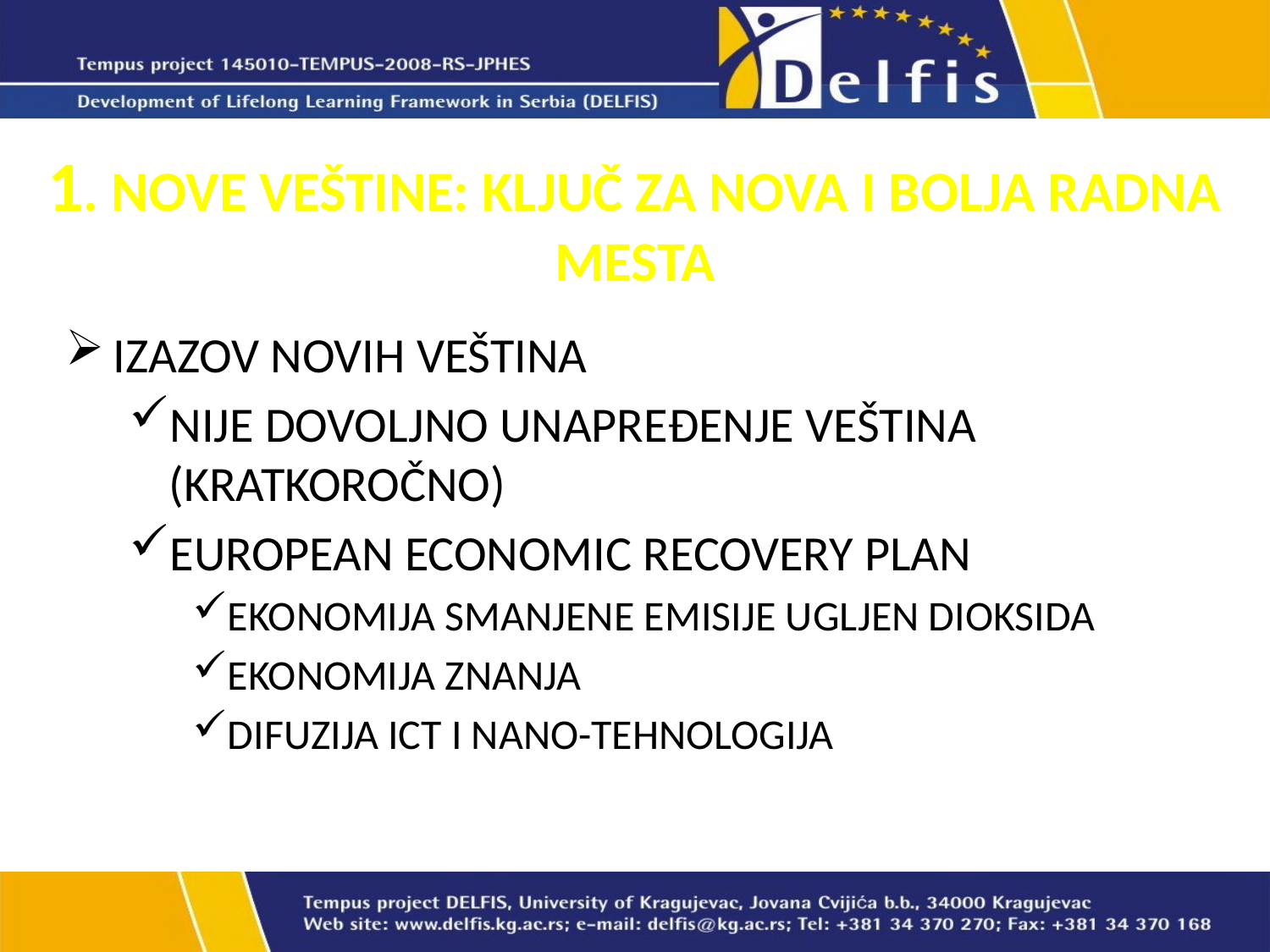

# 1. NOVE VEŠTINE: KLJUČ ZA NOVA I BOLJA RADNA MESTA
IZAZOV NOVIH VEŠTINA
NIJE DOVOLJNO UNAPREĐENJE VEŠTINA (KRATKOROČNO)
EUROPEAN ECONOMIC RECOVERY PLAN
EKONOMIJA SMANJENE EMISIJE UGLJEN DIOKSIDA
EKONOMIJA ZNANJA
DIFUZIJA ICT I NANO-TEHNOLOGIJA